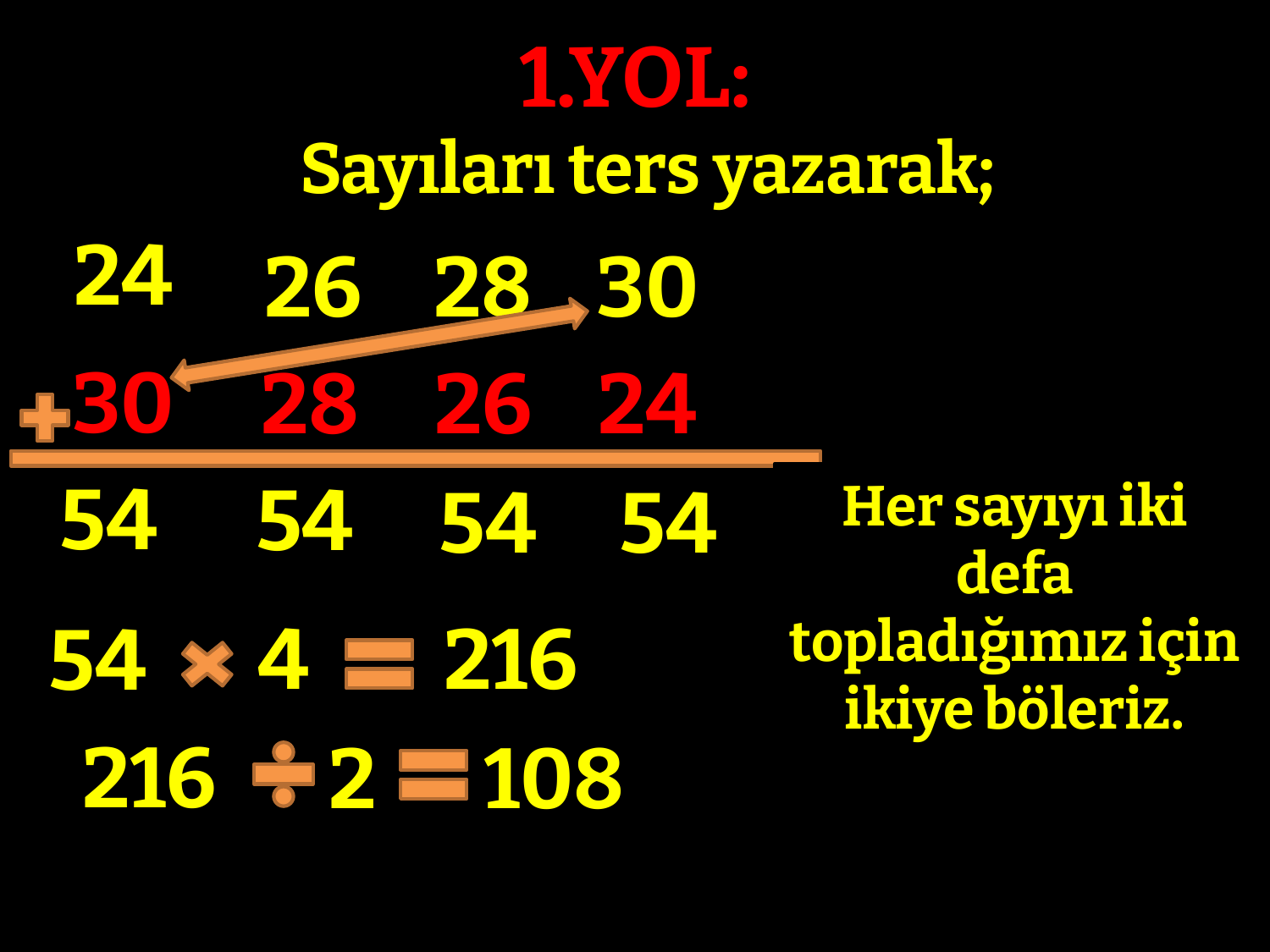

1.YOL:
Sayıları ters yazarak;
24
30
28
26
#

30
28
26
24

54
54
54
54
Her sayıyı iki defa topladığımız için ikiye böleriz.
216
4
54

216
2
108